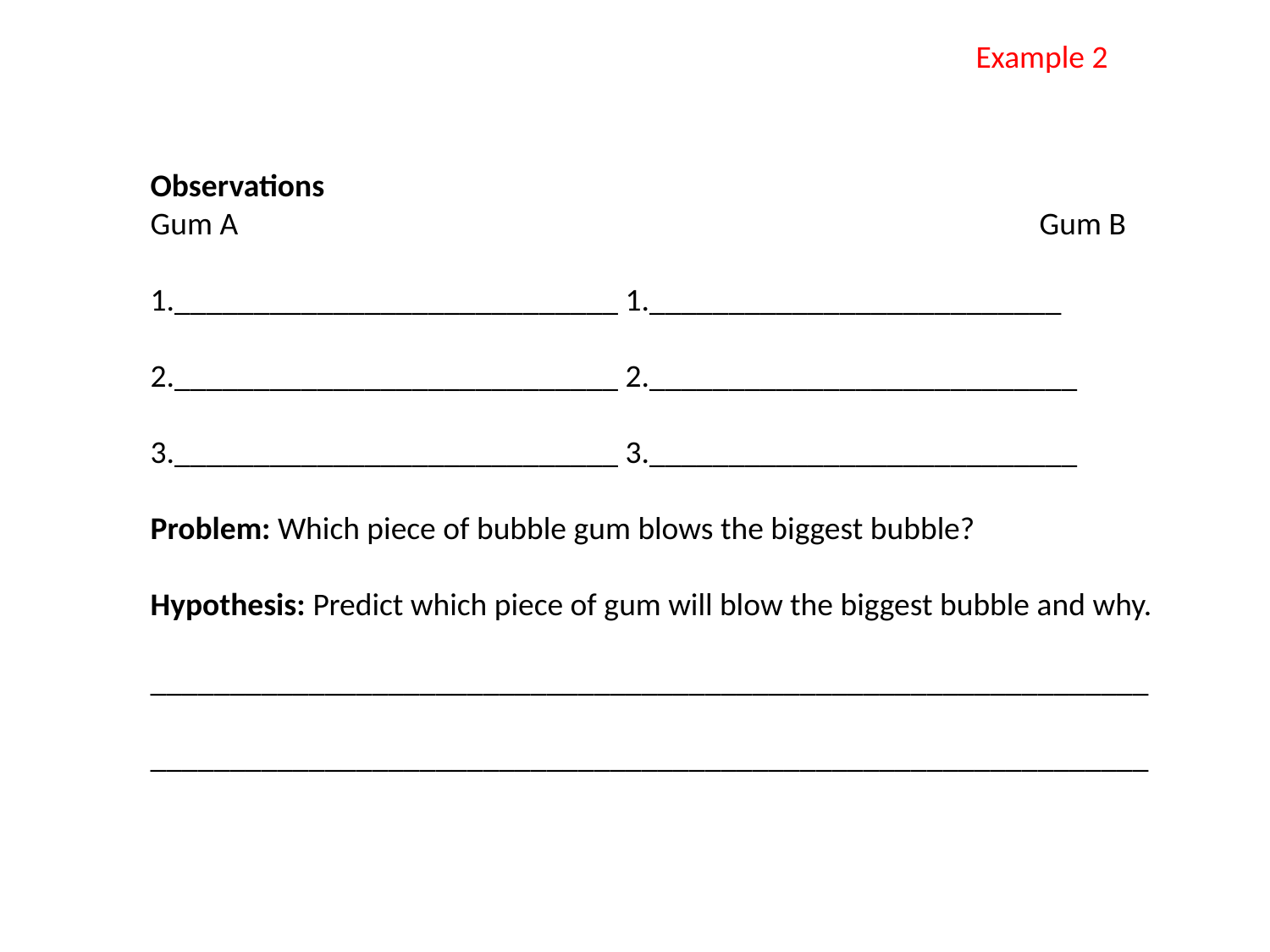

Example 2
Observations
Gum A 							Gum B
1.____________________________ 1.__________________________
2.____________________________ 2.___________________________
3.____________________________ 3.___________________________
Problem: Which piece of bubble gum blows the biggest bubble?
Hypothesis: Predict which piece of gum will blow the biggest bubble and why.
_______________________________________________________________
_______________________________________________________________